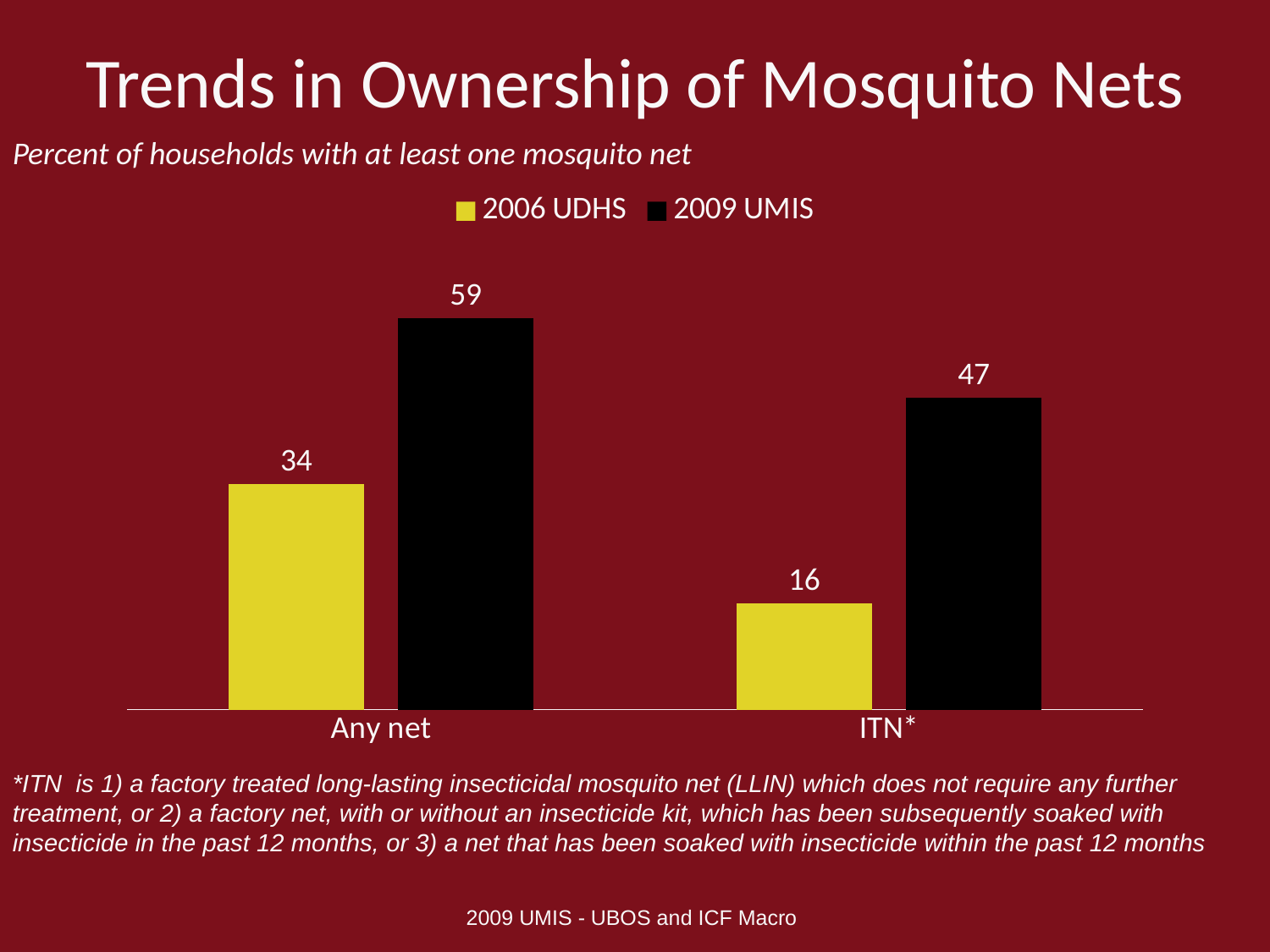

# Trends in Ownership of Mosquito Nets
Percent of households with at least one mosquito net

### Chart

| Category | 2006 UDHS | 2009 UMIS |
|---|---|---|
| Any net | 34.0 | 59.0 |
| ITN* | 16.0 | 47.0 |
*ITN  is 1) a factory treated long-lasting insecticidal mosquito net (LLIN) which does not require any further treatment, or 2) a factory net, with or without an insecticide kit, which has been subsequently soaked with insecticide in the past 12 months, or 3) a net that has been soaked with insecticide within the past 12 months
2009 UMIS - UBOS and ICF Macro